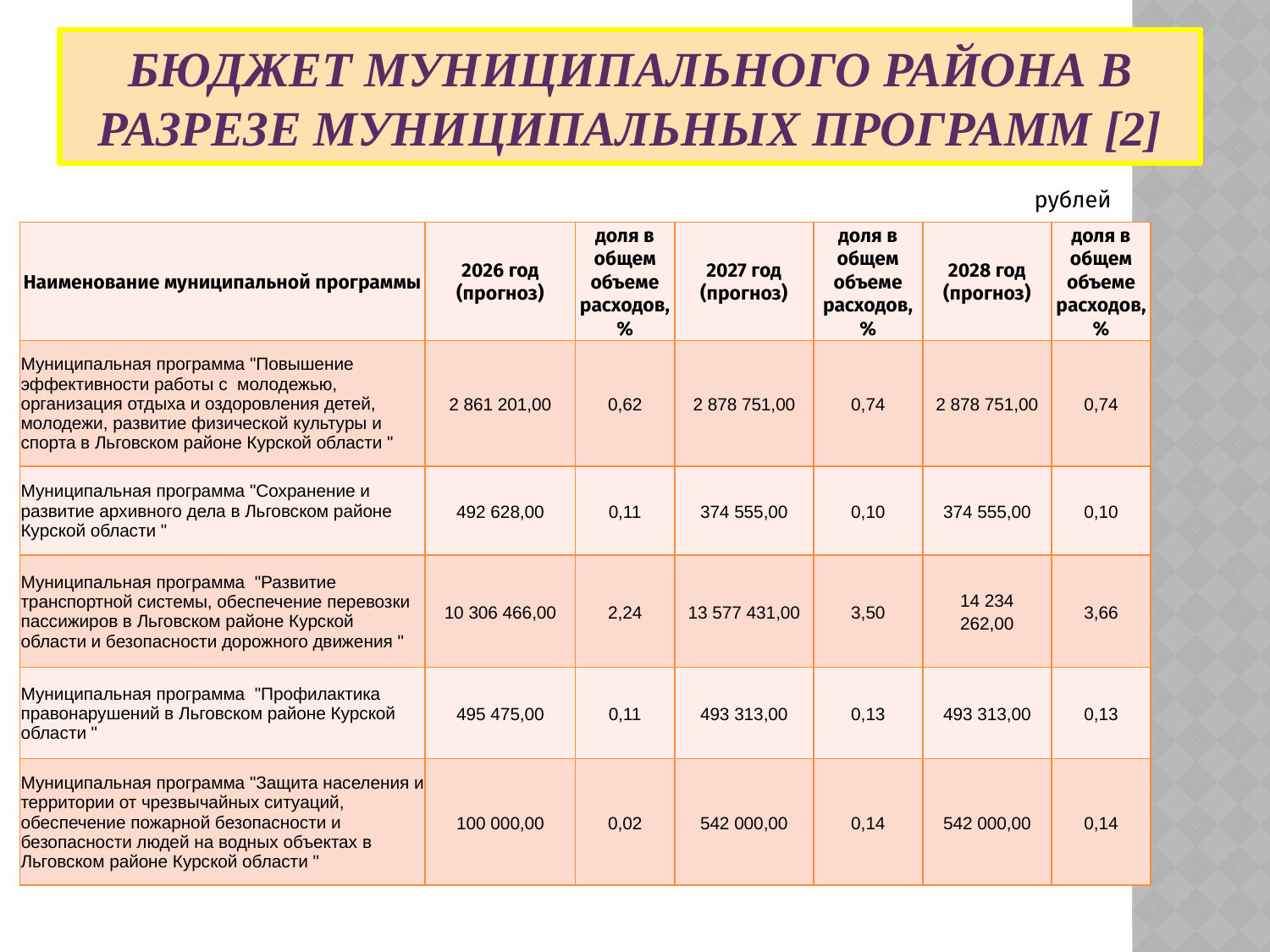

# Бюджет муниципального района в разрезе муниципальных программ [2]
рублей
| Наименование муниципальной программы | 2026 год (прогноз) | доля в общем объеме расходов, % | 2027 год (прогноз) | доля в общем объеме расходов, % | 2028 год (прогноз) | доля в общем объеме расходов, % |
| --- | --- | --- | --- | --- | --- | --- |
| Муниципальная программа "Повышение эффективности работы с молодежью, организация отдыха и оздоровления детей, молодежи, развитие физической культуры и спорта в Льговском районе Курской области " | 2 861 201,00 | 0,62 | 2 878 751,00 | 0,74 | 2 878 751,00 | 0,74 |
| Муниципальная программа "Сохранение и развитие архивного дела в Льговском районе Курской области " | 492 628,00 | 0,11 | 374 555,00 | 0,10 | 374 555,00 | 0,10 |
| Муниципальная программа "Развитие транспортной системы, обеспечение перевозки пассижиров в Льговском районе Курской области и безопасности дорожного движения " | 10 306 466,00 | 2,24 | 13 577 431,00 | 3,50 | 14 234 262,00 | 3,66 |
| Муниципальная программа "Профилактика правонарушений в Льговском районе Курской области " | 495 475,00 | 0,11 | 493 313,00 | 0,13 | 493 313,00 | 0,13 |
| Муниципальная программа "Защита населения и территории от чрезвычайных ситуаций, обеспечение пожарной безопасности и безопасности людей на водных объектах в Льговском районе Курской области " | 100 000,00 | 0,02 | 542 000,00 | 0,14 | 542 000,00 | 0,14 |